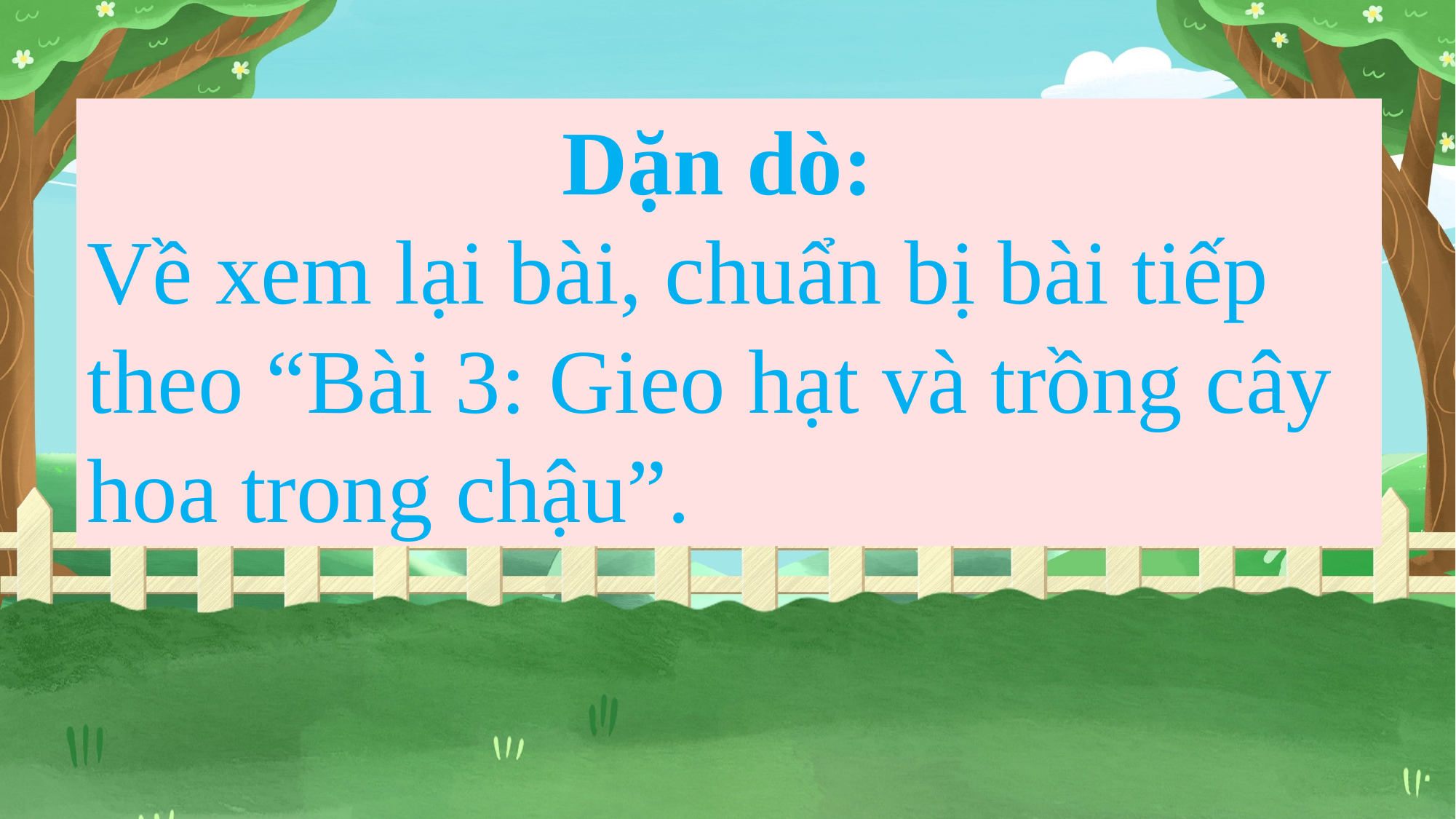

Dặn dò:
Về xem lại bài, chuẩn bị bài tiếp theo “Bài 3: Gieo hạt và trồng cây hoa trong chậu”.